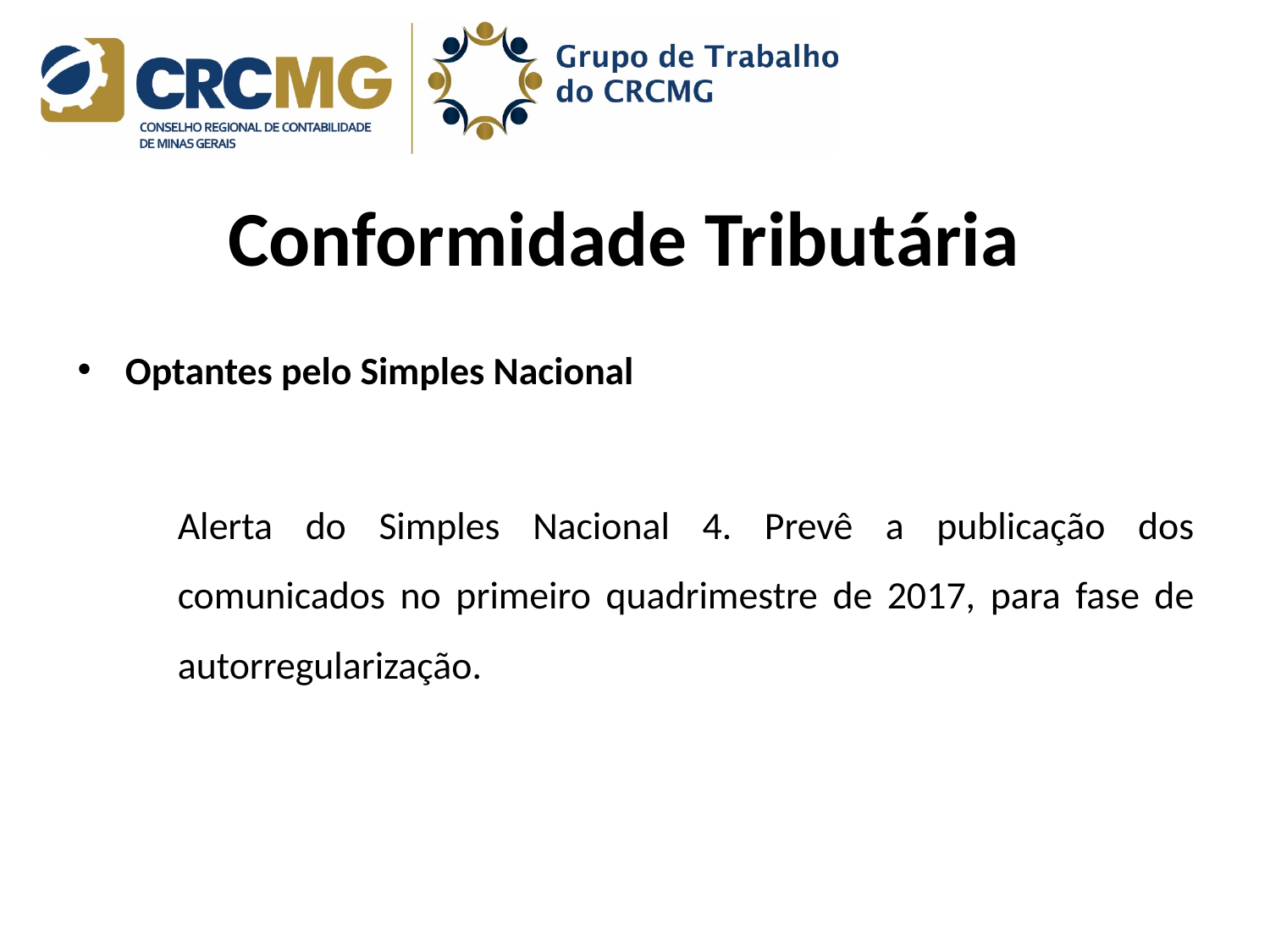

# Conformidade Tributária
Optantes pelo Simples Nacional

	Alerta do Simples Nacional 4. Prevê a publicação dos comunicados no primeiro quadrimestre de 2017, para fase de autorregularização.